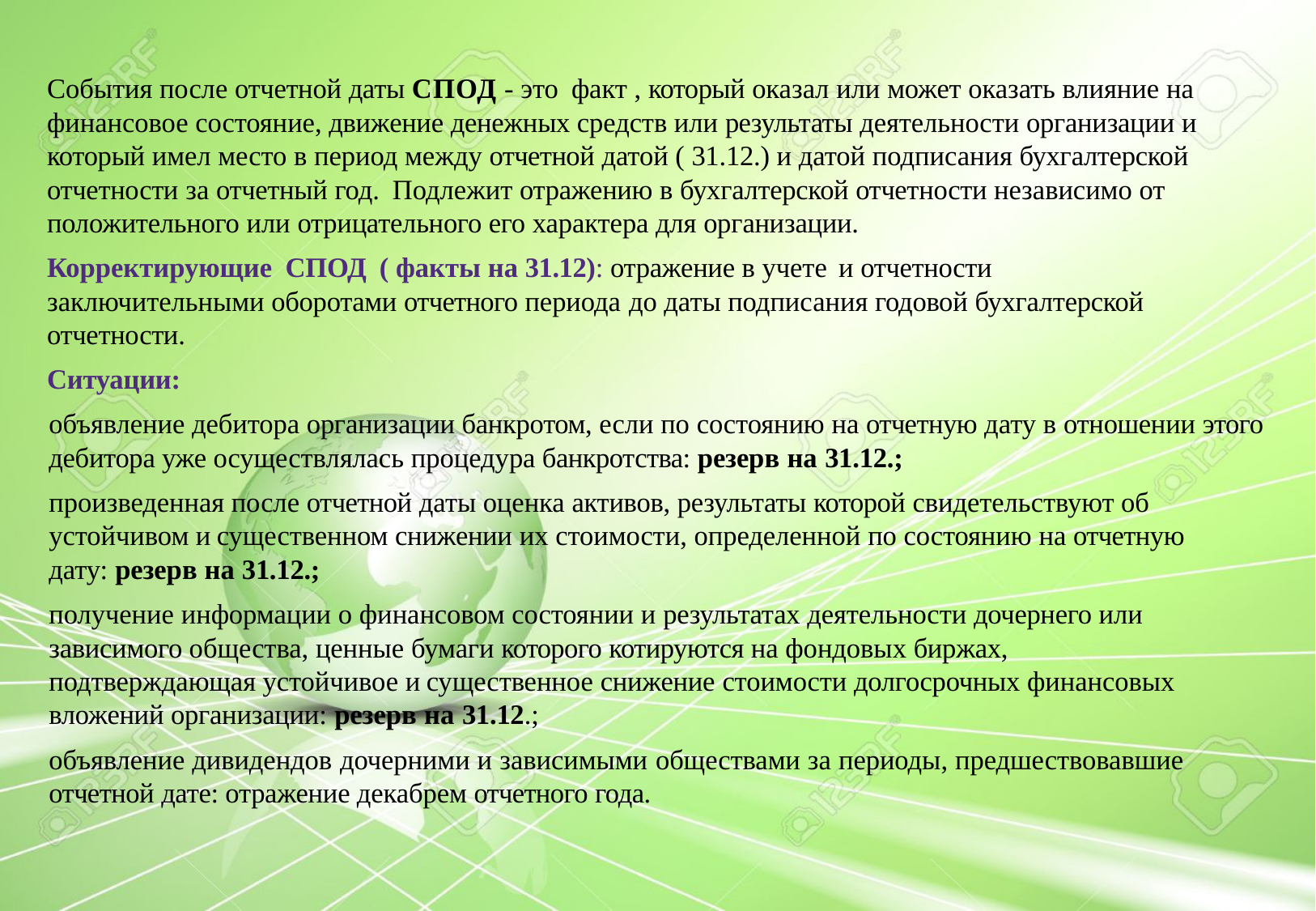

События после отчетной даты СПОД - это факт , который оказал или может оказать влияние на финансовое состояние, движение денежных средств или результаты деятельности организации и который имел место в период между отчетной датой ( 31.12.) и датой подписания бухгалтерской отчетности за отчетный год. Подлежит отражению в бухгалтерской отчетности независимо от положительного или отрицательного его характера для организации.
Корректирующие СПОД ( факты на 31.12): отражение в учете и отчетности заключительными оборотами отчетного периода до даты подписания годовой бухгалтерской отчетности.
Ситуации:
объявление дебитора организации банкротом, если по состоянию на отчетную дату в отношении этого дебитора уже осуществлялась процедура банкротства: резерв на 31.12.;
произведенная после отчетной даты оценка активов, результаты которой свидетельствуют об устойчивом и существенном снижении их стоимости, определенной по состоянию на отчетную дату: резерв на 31.12.;
получение информации о финансовом состоянии и результатах деятельности дочернего или зависимого общества, ценные бумаги которого котируются на фондовых биржах, подтверждающая устойчивое и существенное снижение стоимости долгосрочных финансовых вложений организации: резерв на 31.12.;
объявление дивидендов дочерними и зависимыми обществами за периоды, предшествовавшие отчетной дате: отражение декабрем отчетного года.